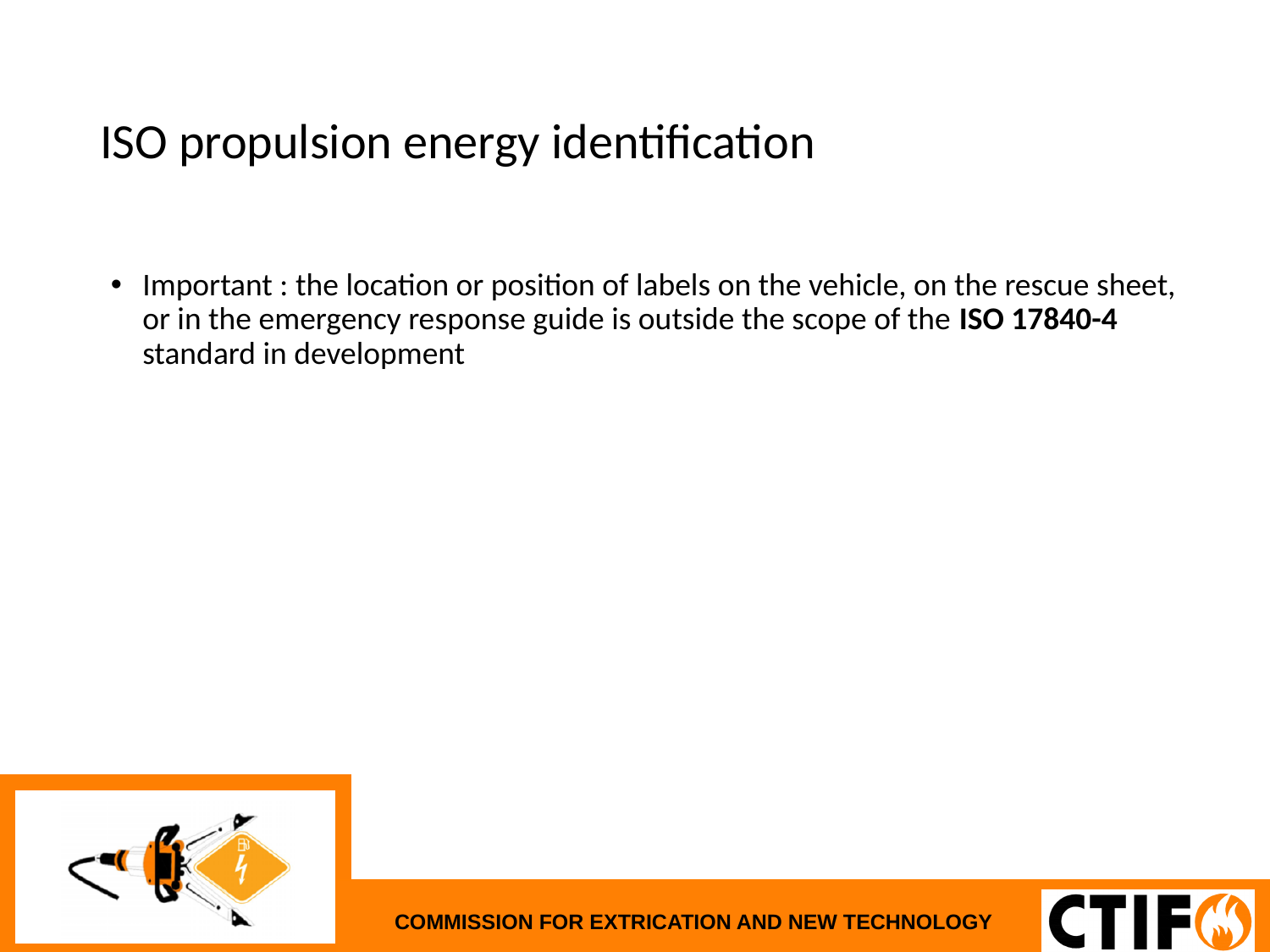

# ISO propulsion energy identification
Important : the location or position of labels on the vehicle, on the rescue sheet, or in the emergency response guide is outside the scope of the ISO 17840-4 standard in development